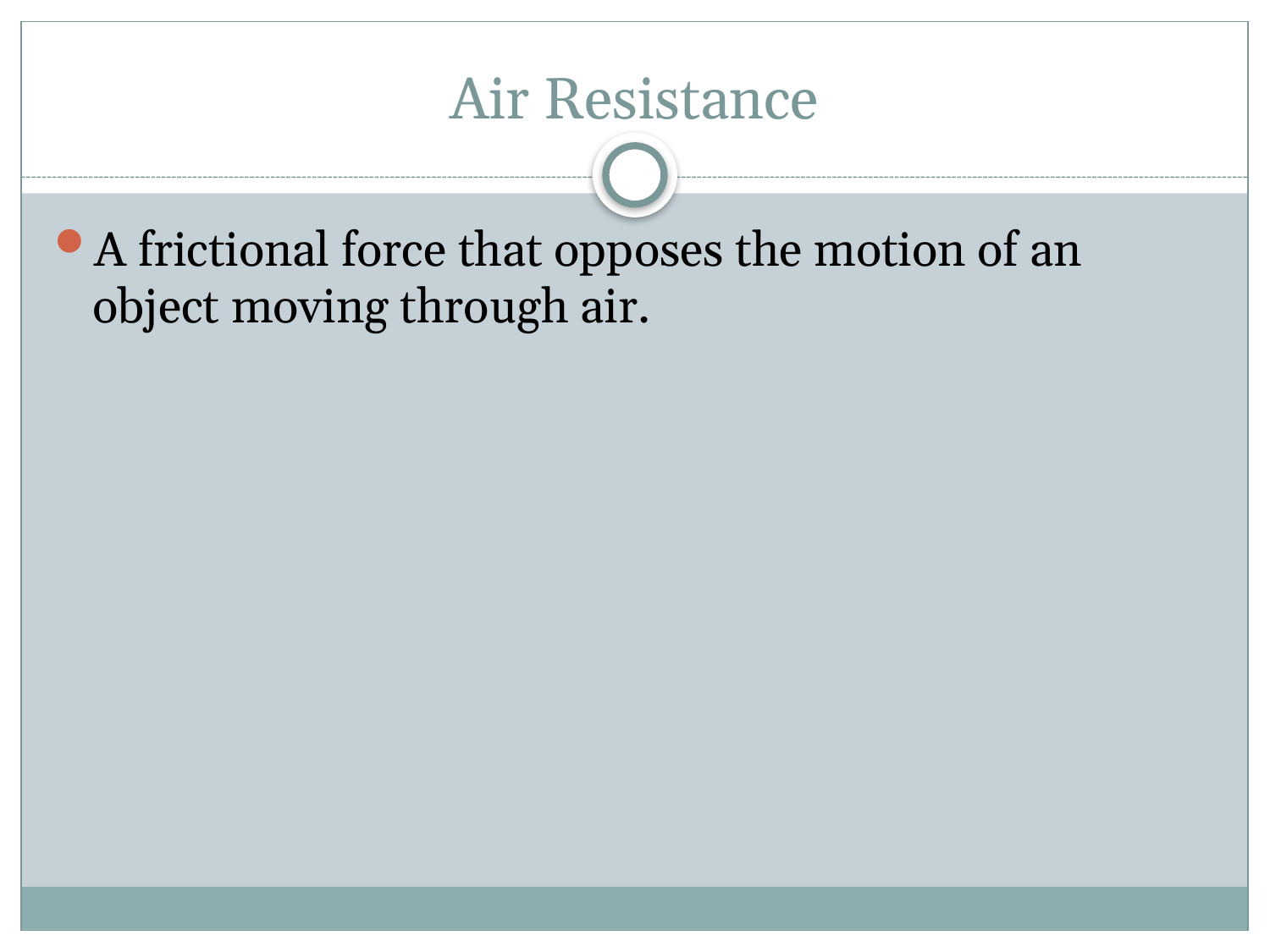

# Air Resistance
A frictional force that opposes the motion of an object moving through air.